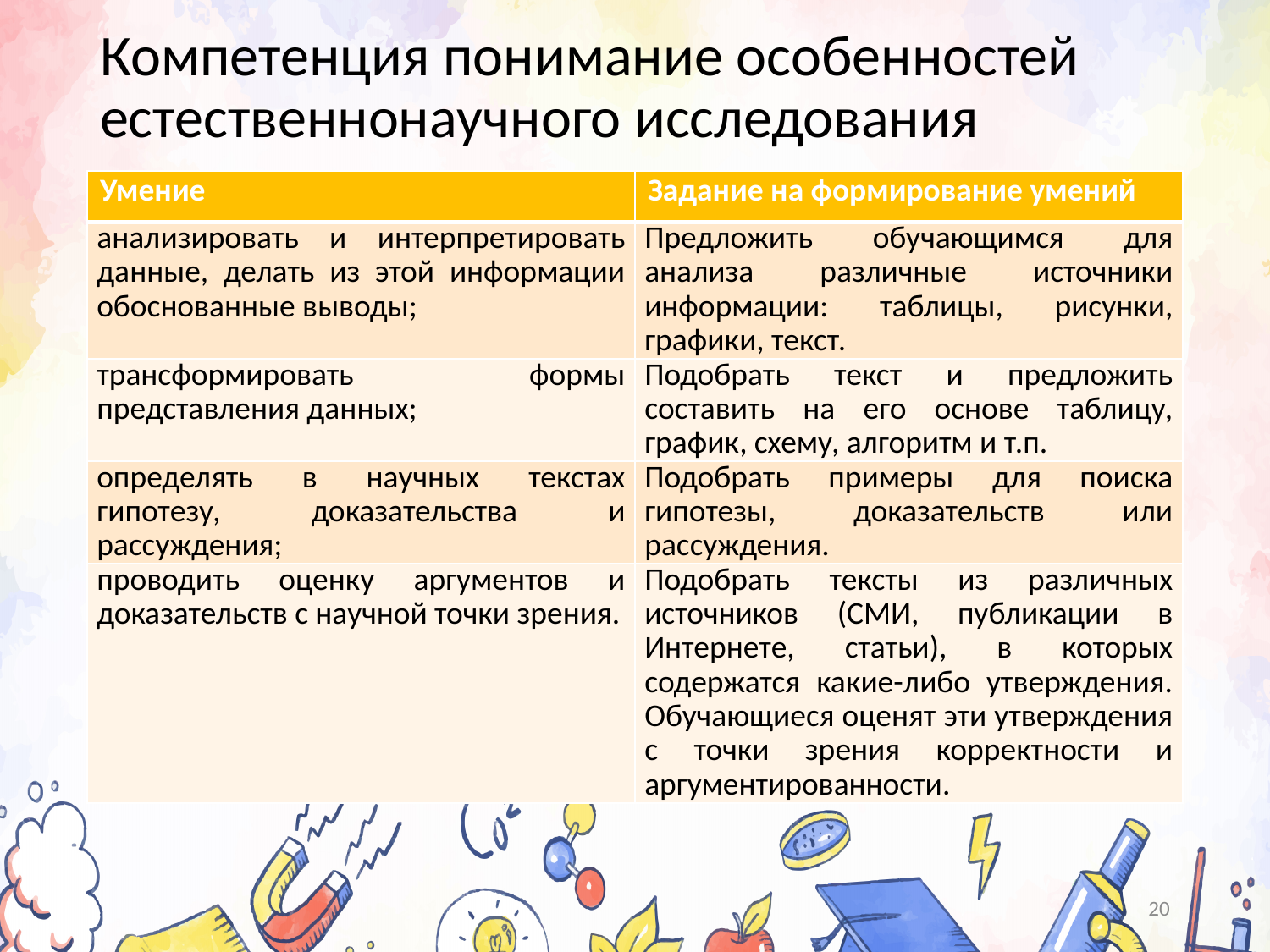

# Компетенция понимание особенностей естественнонаучного исследования
| Умение | Задание на формирование умений |
| --- | --- |
| анализировать и интерпретировать данные, делать из этой информации обоснованные выводы; | Предложить обучающимся для анализа различные источники информации: таблицы, рисунки, графики, текст. |
| трансформировать формы представления данных; | Подобрать текст и предложить составить на его основе таблицу, график, схему, алгоритм и т.п. |
| определять в научных текстах гипотезу, доказательства и рассуждения; | Подобрать примеры для поиска гипотезы, доказательств или рассуждения. |
| проводить оценку аргументов и доказательств с научной точки зрения. | Подобрать тексты из различных источников (СМИ, публикации в Интернете, статьи), в которых содержатся какие-либо утверждения. Обучающиеся оценят эти утверждения с точки зрения корректности и аргументированности. |
20